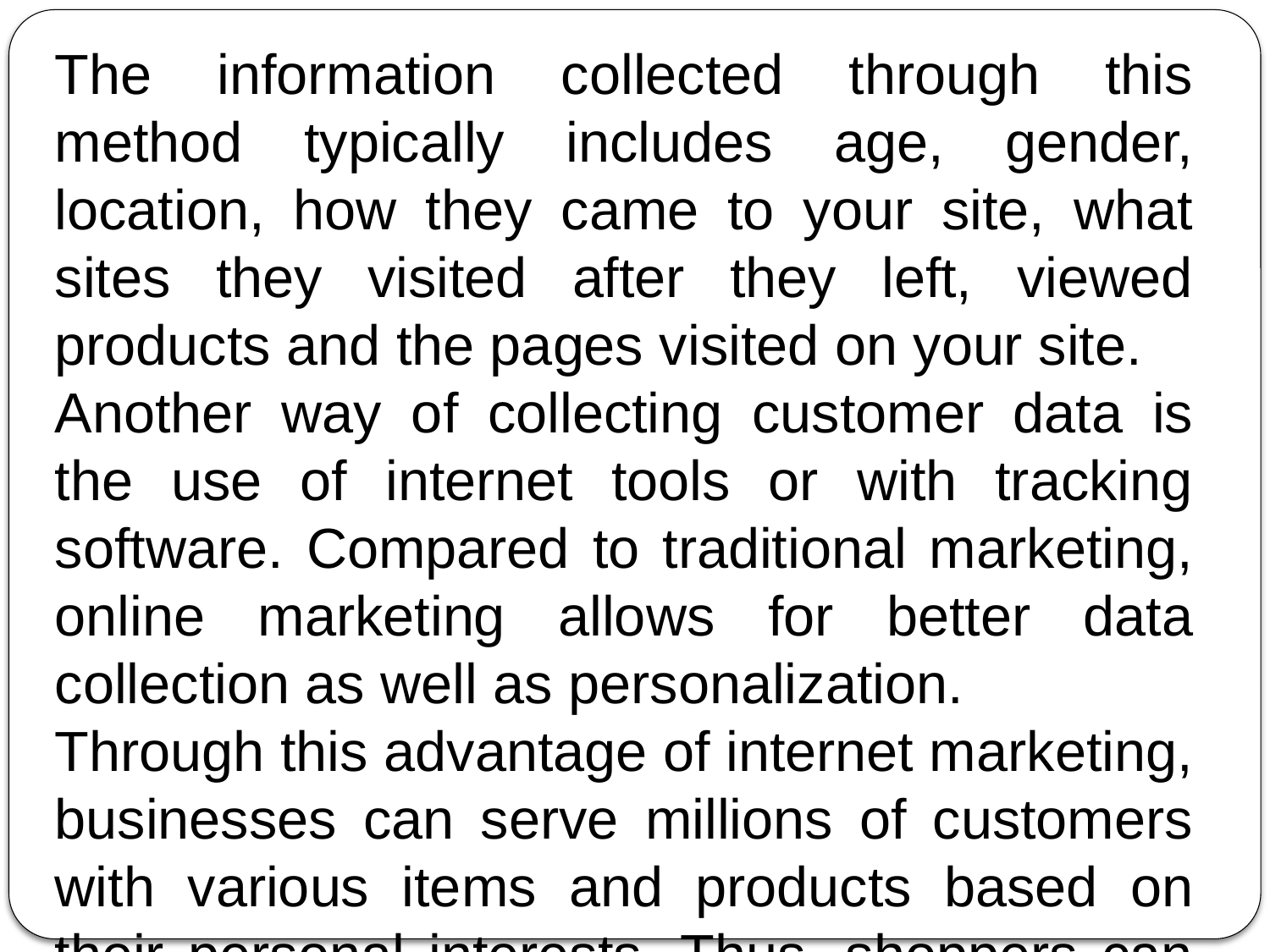

The information collected through this method typically includes age, gender, location, how they came to your site, what sites they visited after they left, viewed products and the pages visited on your site.
Another way of collecting customer data is the use of internet tools or with tracking software. Compared to traditional marketing, online marketing allows for better data collection as well as personalization.
Through this advantage of internet marketing, businesses can serve millions of customers with various items and products based on their personal interests. Thus, shoppers can easily get their desired products without having to comb through the internet all day.